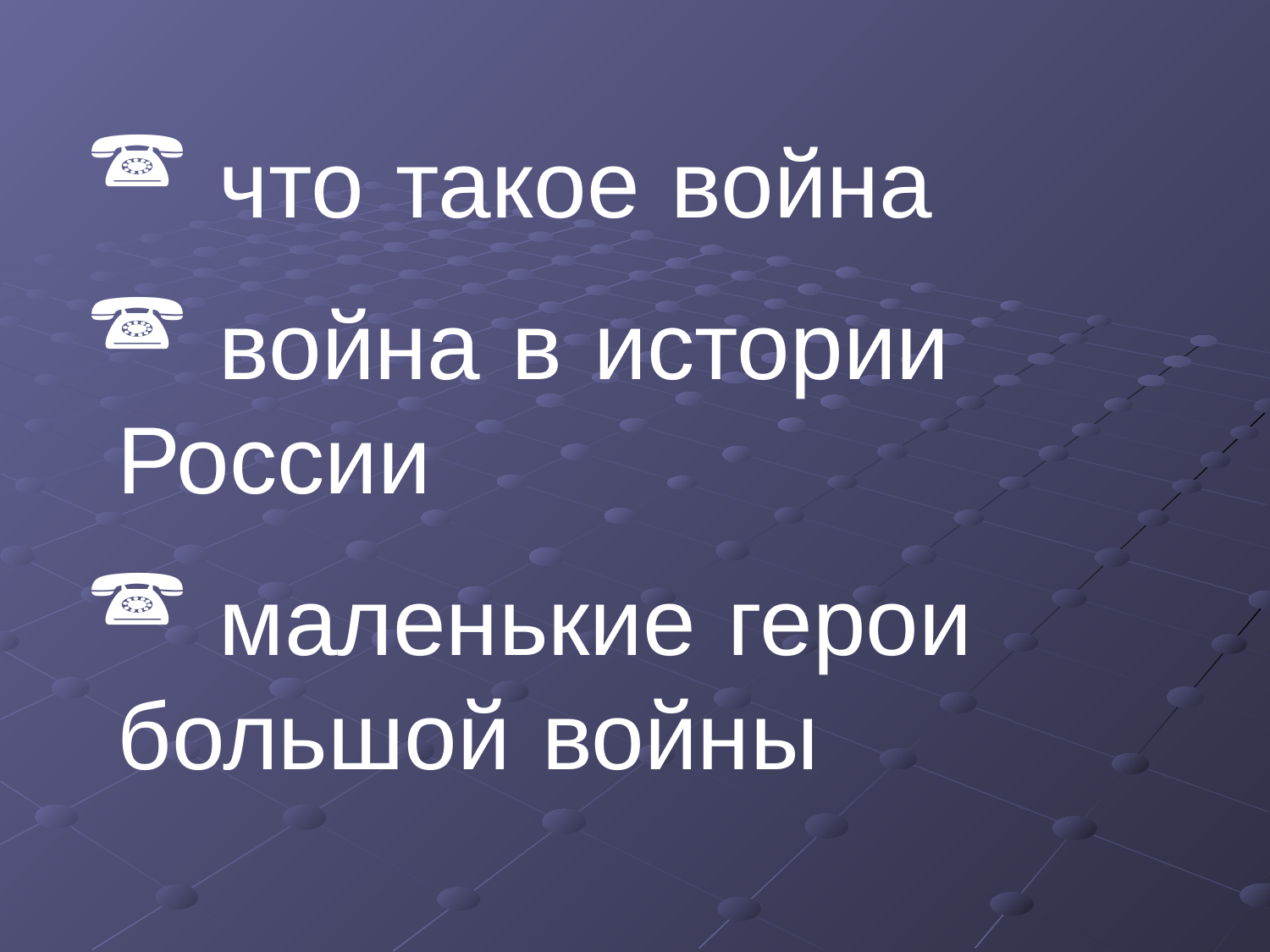

что такое война
 война в истории России
 маленькие герои большой войны